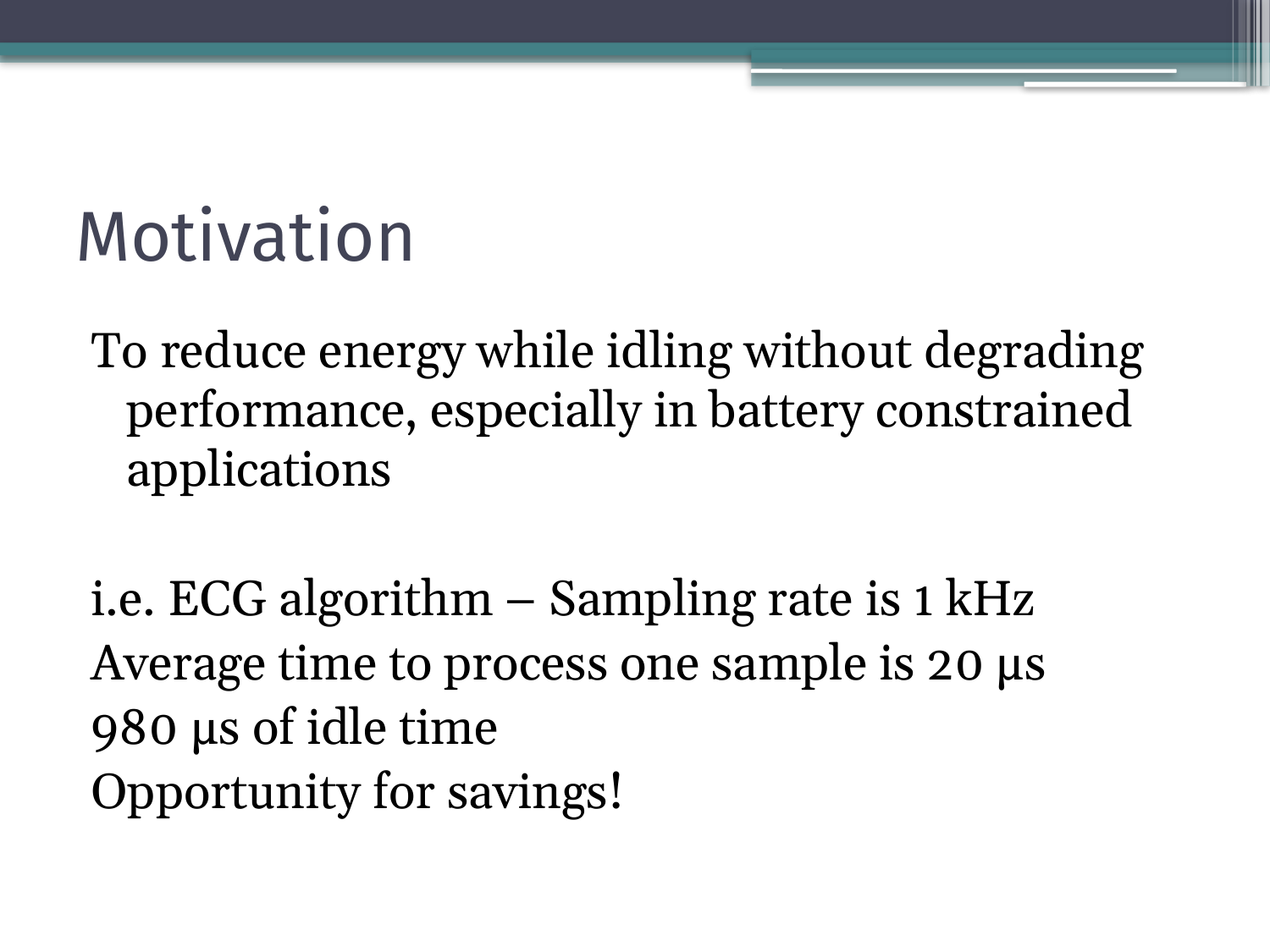

# Motivation
To reduce energy while idling without degrading performance, especially in battery constrained applications

i.e. ECG algorithm – Sampling rate is 1 kHz
Average time to process one sample is 20 µs
980 µs of idle time
Opportunity for savings!